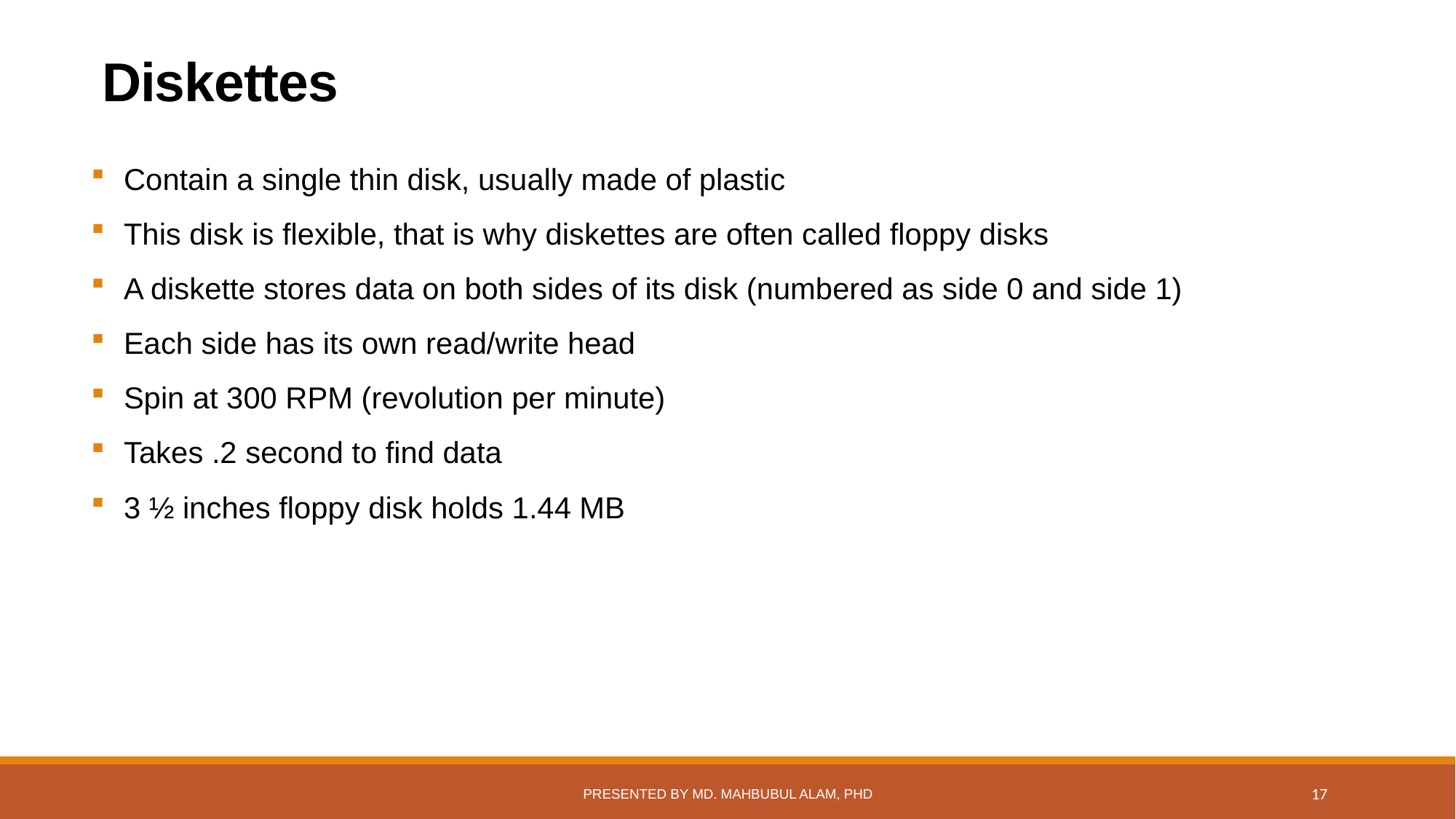

# Diskettes
Contain a single thin disk, usually made of plastic
This disk is flexible, that is why diskettes are often called floppy disks
A diskette stores data on both sides of its disk (numbered as side 0 and side 1)
Each side has its own read/write head
Spin at 300 RPM (revolution per minute)
Takes .2 second to find data
3 ½ inches floppy disk holds 1.44 MB

Presented by Md. Mahbubul Alam, PhD
17